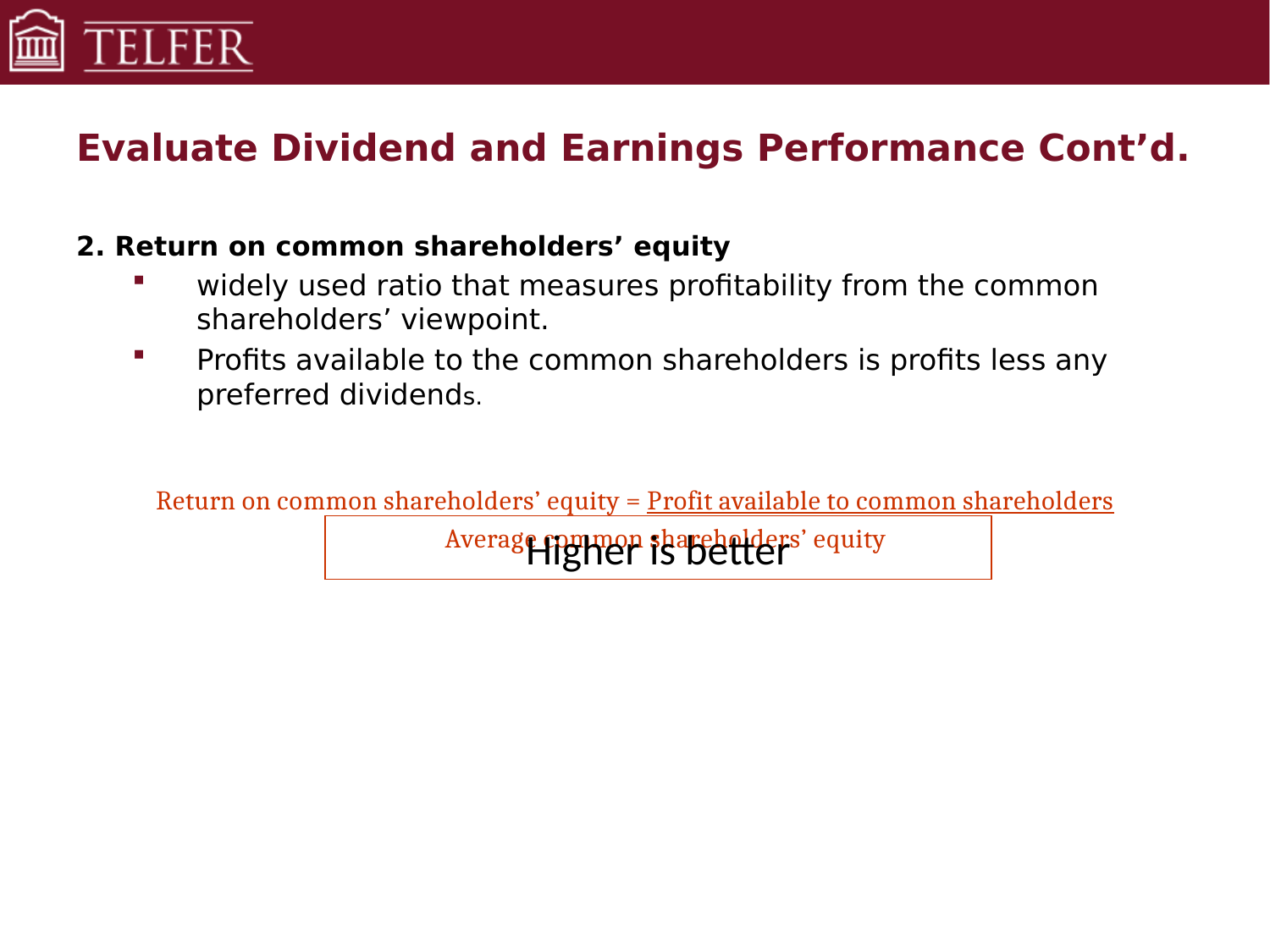

# Evaluate Dividend and Earnings Performance Cont’d.
2. Return on common shareholders’ equity
widely used ratio that measures profitability from the common shareholders’ viewpoint.
Profits available to the common shareholders is profits less any preferred dividends.

Return on common shareholders’ equity = Profit available to common shareholders
				Average common shareholders’ equity

Higher is better